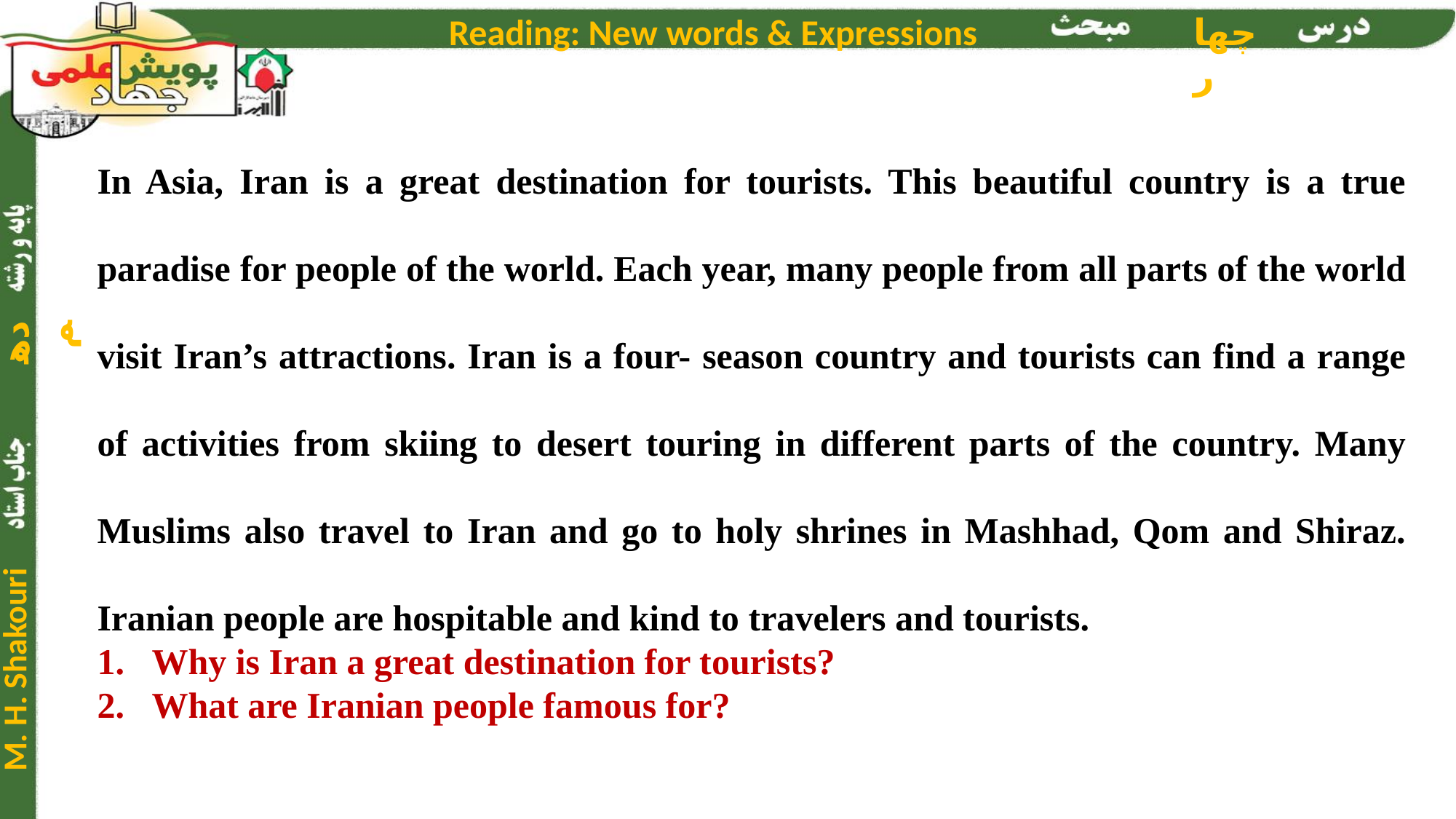

In Asia, Iran is a great destination for tourists. This beautiful country is a true paradise for people of the world. Each year, many people from all parts of the world visit Iran’s attractions. Iran is a four- season country and tourists can find a range of activities from skiing to desert touring in different parts of the country. Many Muslims also travel to Iran and go to holy shrines in Mashhad, Qom and Shiraz. Iranian people are hospitable and kind to travelers and tourists.
Why is Iran a great destination for tourists?
What are Iranian people famous for?